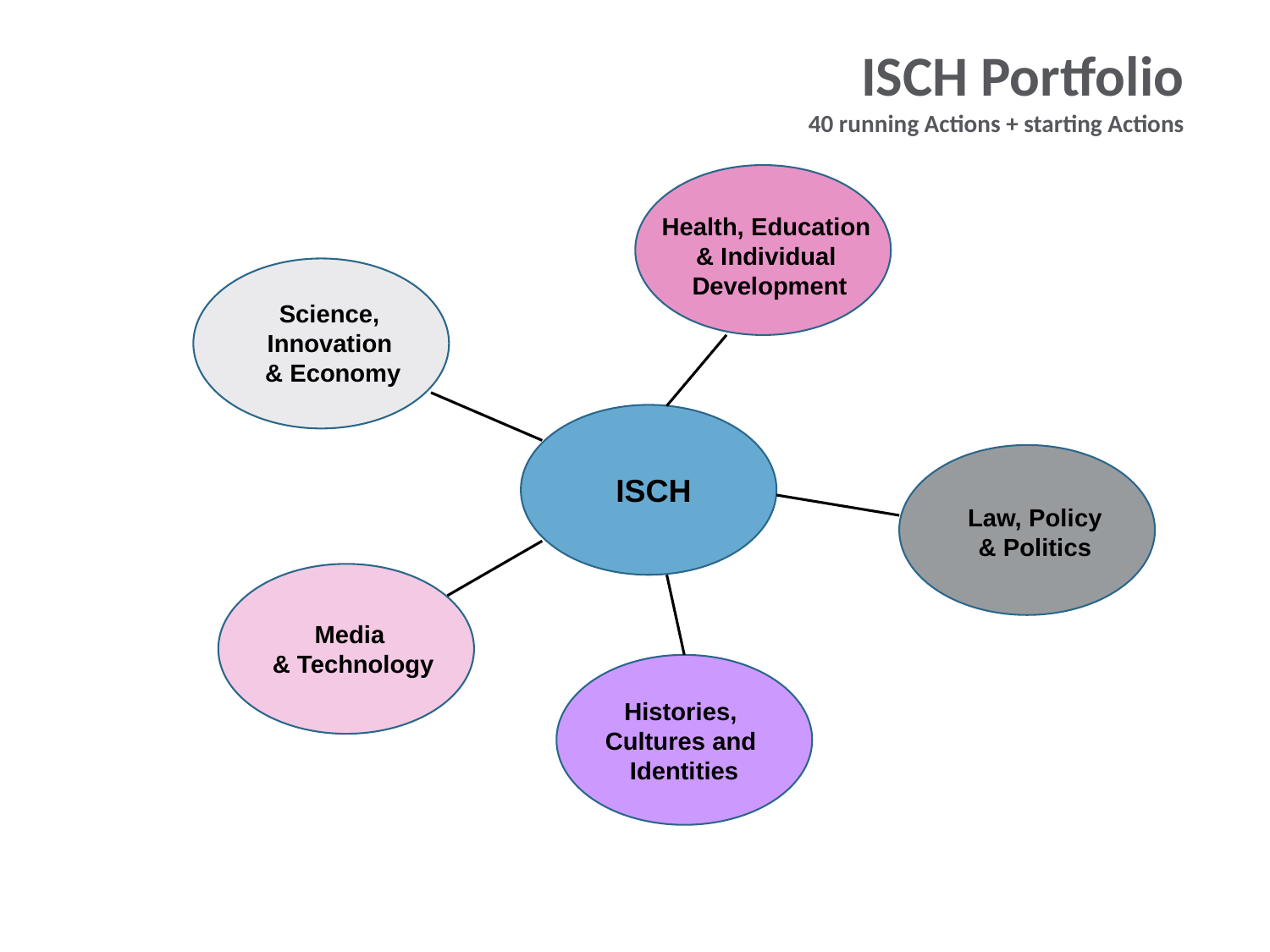

# ISCH Portfolio 40 running Actions + starting Actions

Health, Education
& Individual
Development

Science,
Innovation
& Economy

ISCH

Law, Policy
& Politics

Histories,
Cultures and
Identities

Media
& Technology